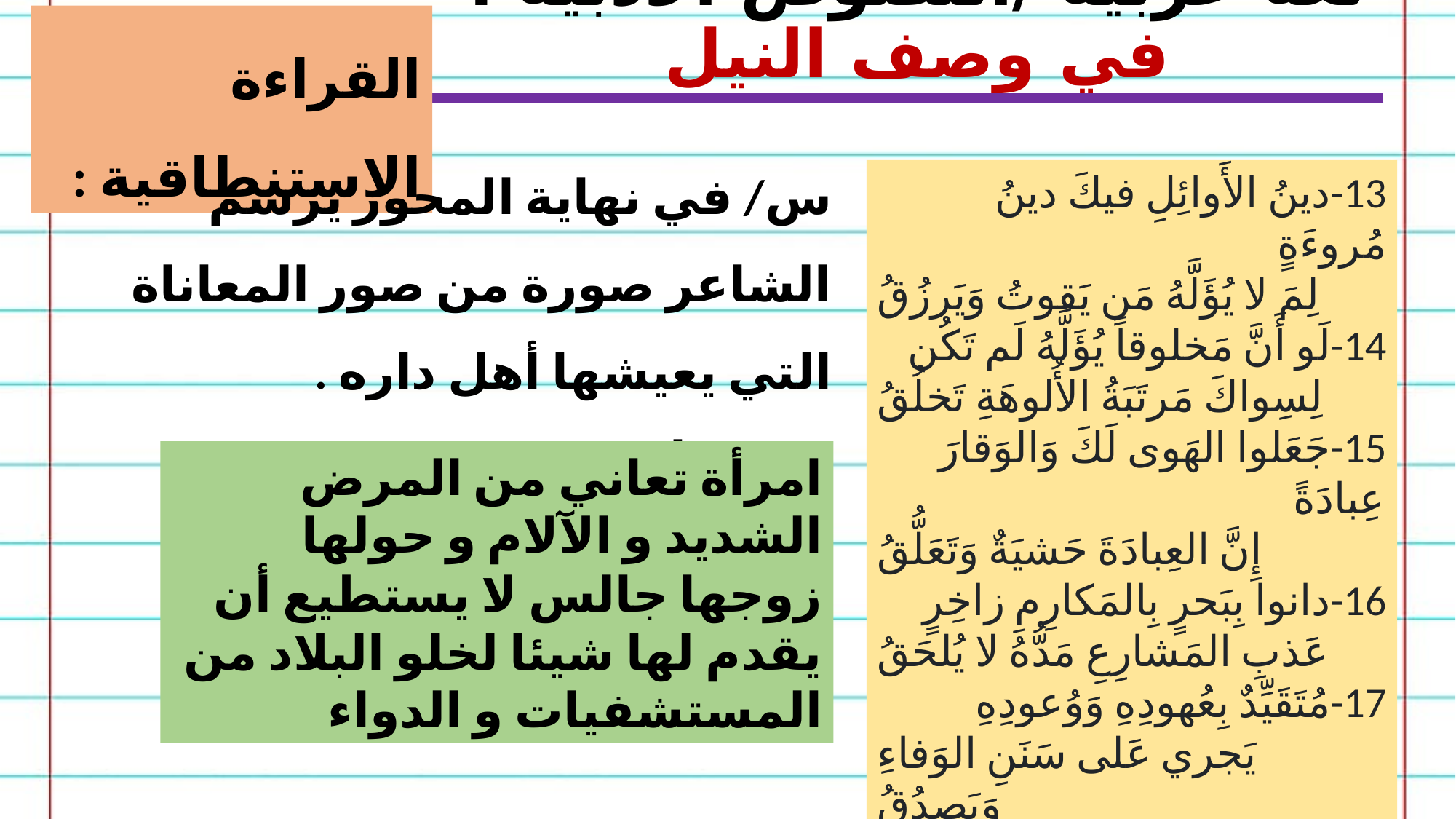

القراءة الاستنطاقية :
لغة عربية /النصوص الأدبية : في وصف النيل
س/ في نهاية المحور يرسم الشاعر صورة من صور المعاناة التي يعيشها أهل داره . وضحها .
13-دينُ الأَوائِلِ فيكَ دينُ مُروءَةٍ
لِمَ لا يُؤَلَّهُ مَن يَقوتُ وَيَرزُقُ
14-لَو أَنَّ مَخلوقاً يُؤَلَّهُ لَم تَكُن
لِسِواكَ مَرتَبَةُ الأُلوهَةِ تَخلُقُ
15-جَعَلوا الهَوى لَكَ وَالوَقارَ عِبادَةً
إِنَّ العِبادَةَ حَشيَةٌ وَتَعَلُّقُ
16-دانوا بِبَحرٍ بِالمَكارِمِ زاخِرٍ
عَذبِ المَشارِعِ مَدُّهُ لا يُلحَقُ
17-مُتَقَيِّدٌ بِعُهودِهِ وَوُعودِهِ
يَجري عَلى سَنَنِ الوَفاءِ وَيَصدُقُ
امرأة تعاني من المرض الشديد و الآلام و حولها زوجها جالس لا يستطيع أن يقدم لها شيئا لخلو البلاد من المستشفيات و الدواء